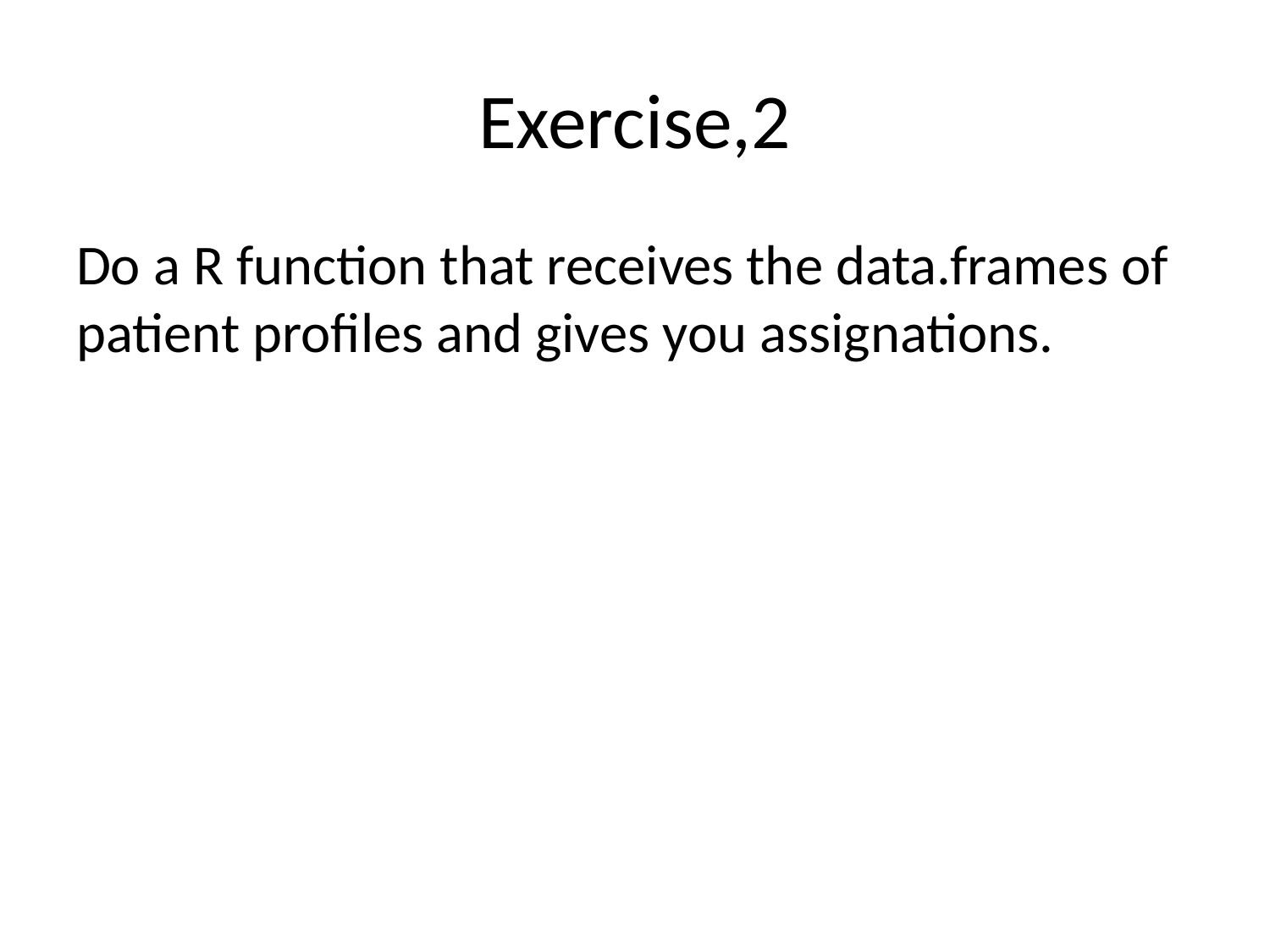

# Exercise,2
Do a R function that receives the data.frames of patient profiles and gives you assignations.